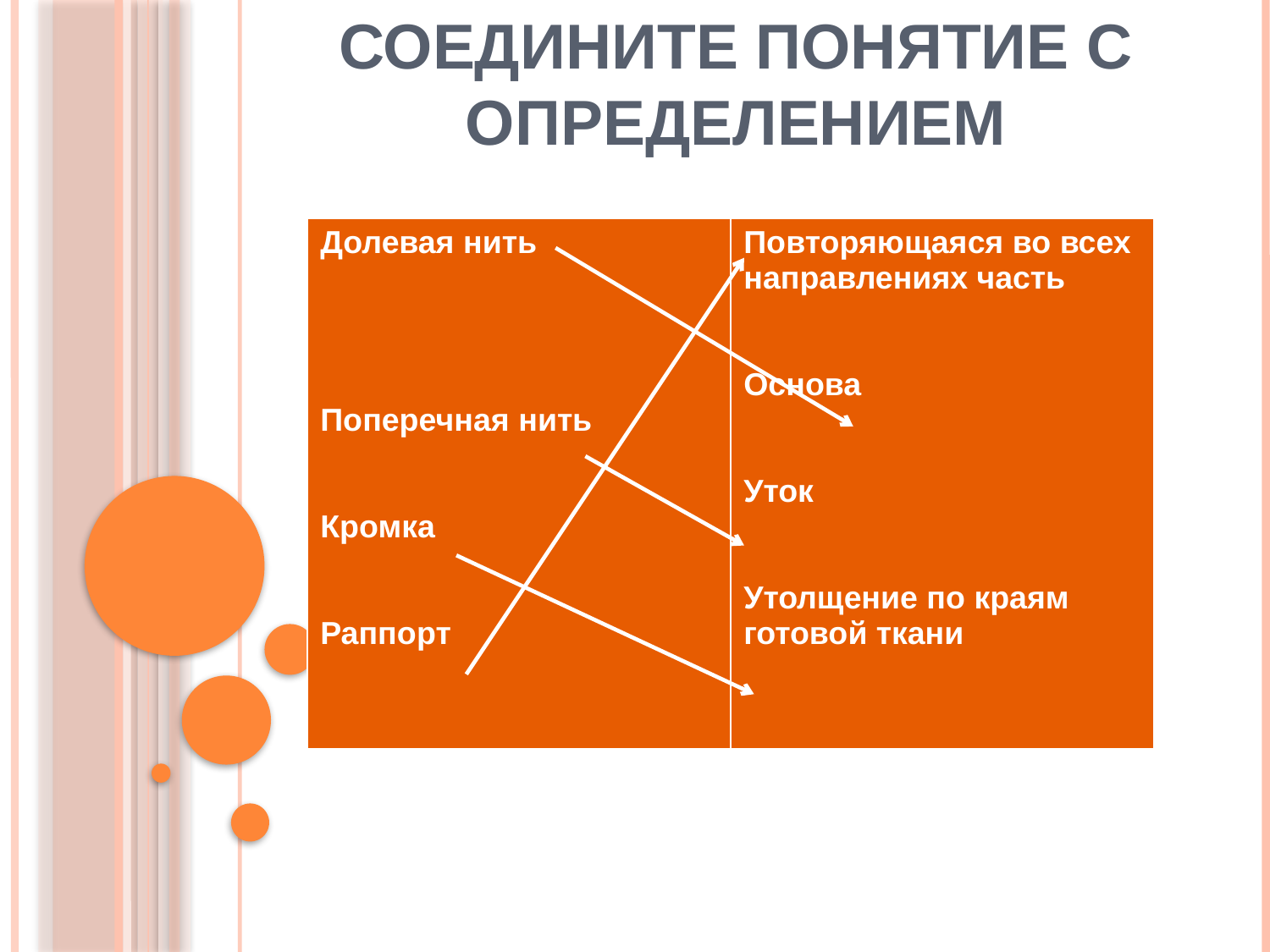

# Соедините понятие с определением
| Долевая нить Поперечная нить Кромка Раппорт | Повторяющаяся во всех направлениях часть Основа Уток Утолщение по краям готовой ткани |
| --- | --- |